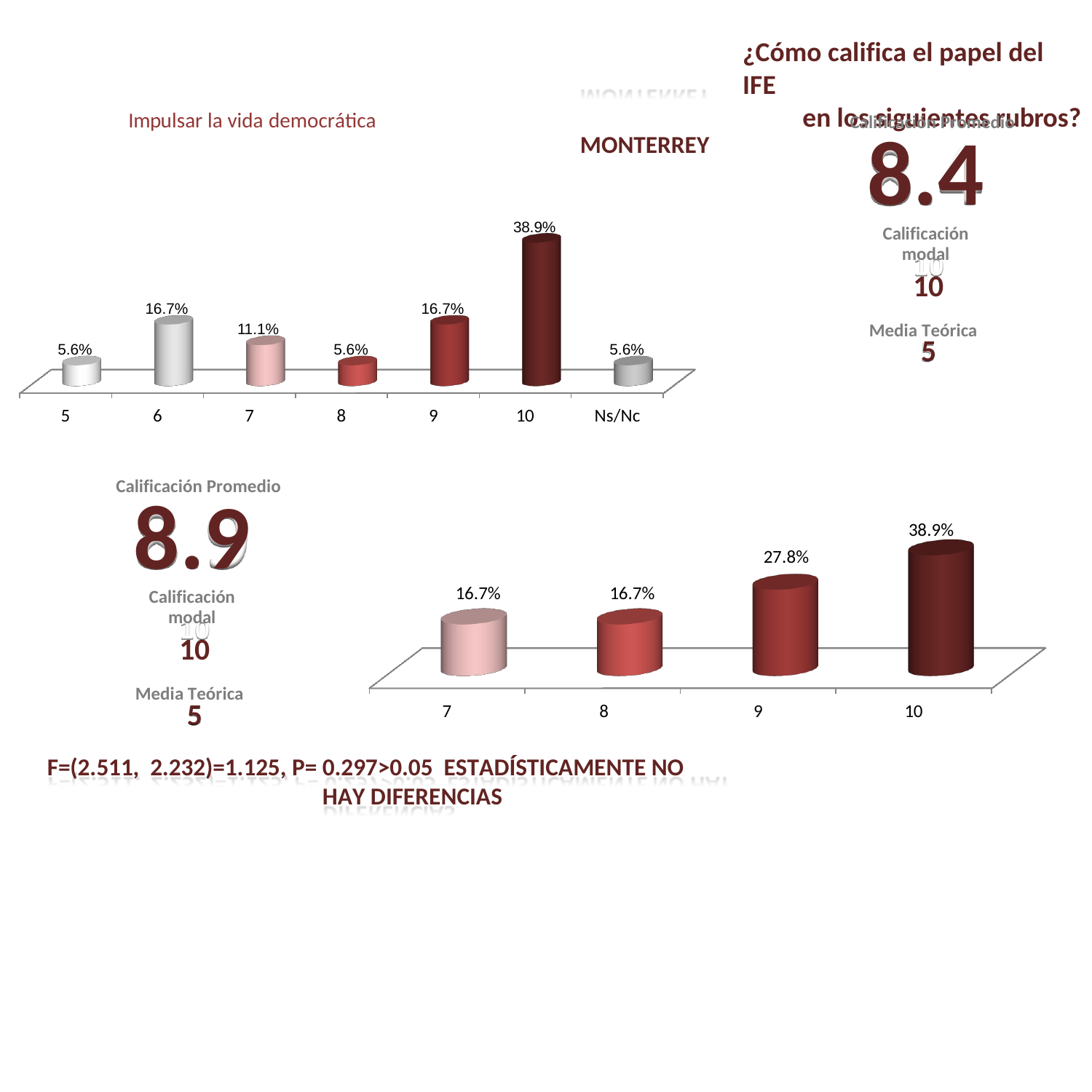

¿Cómo califica el papel del IFE
en los siguientes rubros?
MONTERREY

Impulsar la vida democrática
Calificación Promedio
8.4
Calificación modal
10

Media Teórica

38.9%

16.7%
16.7%
11.1%

5
5.6%
5.6%
5.6%

5
6
7
8
9
10
Ns/Nc

Calificación Promedio
8.9
Calificación modal
10

Media Teórica
38.9%

27.8%
16.7%
16.7%

5
7	8
9
10
F=(2.511,  2.232)=1.125, P= 0.297>0.05  ESTADÍSTICAMENTE NO HAY DIFERENCIAS